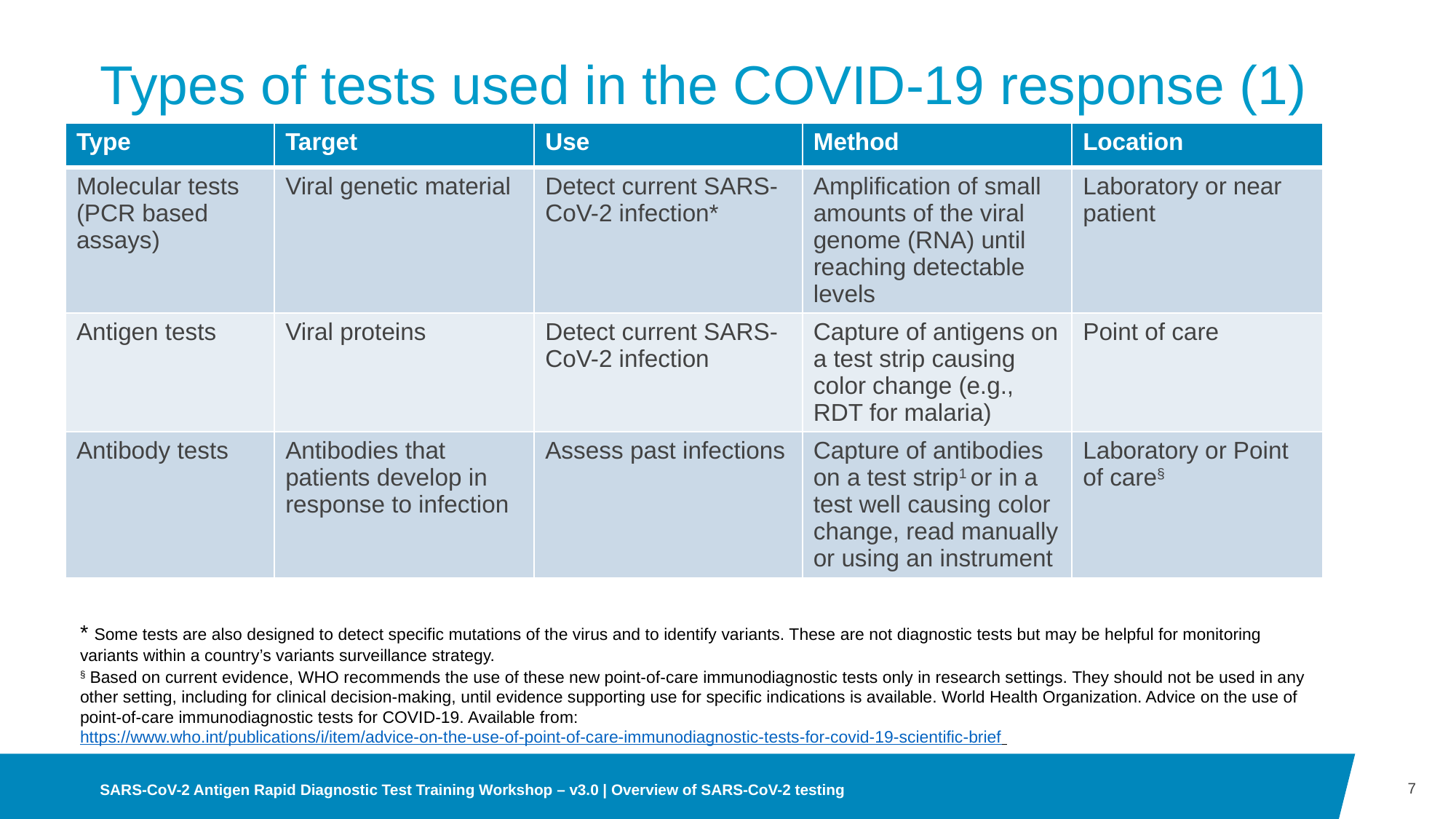

# Types of tests used in the COVID-19 response (1)
| Type | Target | Use | Method | Location |
| --- | --- | --- | --- | --- |
| Molecular tests (PCR based assays) | Viral genetic material | Detect current SARS-CoV-2 infection\* | Amplification of small amounts of the viral genome (RNA) until reaching detectable levels | Laboratory or near patient |
| Antigen tests | Viral proteins | Detect current SARS-CoV-2 infection | Capture of antigens on a test strip causing color change (e.g., RDT for malaria) | Point of care |
| Antibody tests | Antibodies that patients develop in response to infection | Assess past infections | Capture of antibodies on a test strip1 or in a test well causing color change, read manually or using an instrument | Laboratory or Point of care§ |
* Some tests are also designed to detect specific mutations of the virus and to identify variants. These are not diagnostic tests but may be helpful for monitoring variants within a country’s variants surveillance strategy.
§ Based on current evidence, WHO recommends the use of these new point-of-care immunodiagnostic tests only in research settings. They should not be used in any other setting, including for clinical decision-making, until evidence supporting use for specific indications is available. World Health Organization. Advice on the use of point-of-care immunodiagnostic tests for COVID-19. Available from: https://www.who.int/publications/i/item/advice-on-the-use-of-point-of-care-immunodiagnostic-tests-for-covid-19-scientific-brief
7
SARS-CoV-2 Antigen Rapid Diagnostic Test Training Workshop – v3.0 | Overview of SARS-CoV-2 testing